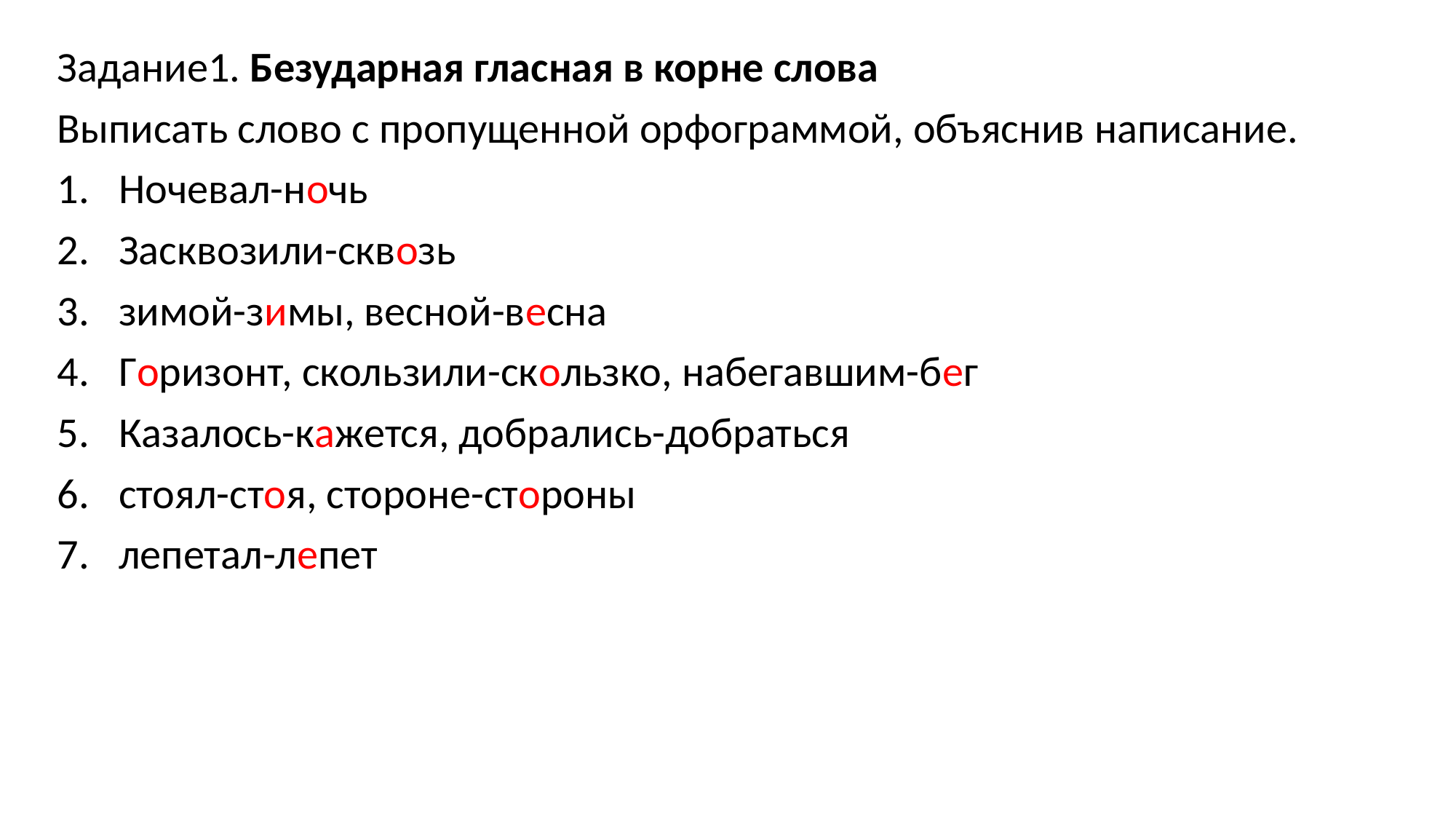

Задание1. Безударная гласная в корне слова
Выписать слово с пропущенной орфограммой, объяснив написание.
Ночевал-ночь
Засквозили-сквозь
зимой-зимы, весной-весна
Горизонт, скользили-скользко, набегавшим-бег
Казалось-кажется, добрались-добраться
стоял-стоя, стороне-стороны
лепетал-лепет